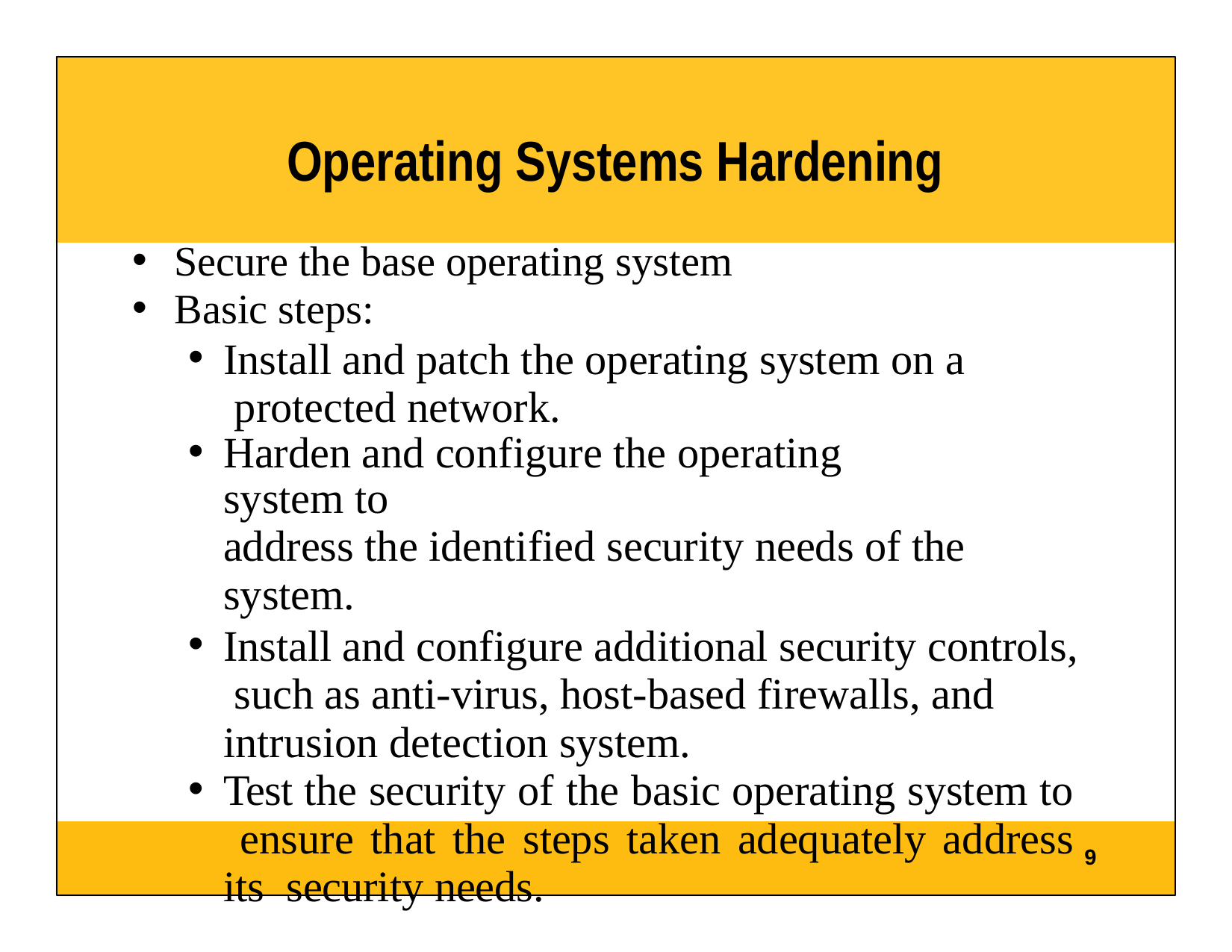

# Operating Systems Hardening
Secure the base operating system
Basic steps:
Install and patch the operating system on a  protected network.
Harden and configure the operating system to
address the identified security needs of the system.
Install and configure additional security controls,  such as anti-virus, host-based firewalls, and  intrusion detection system.
Test the security of the basic operating system to  ensure that the steps taken adequately address its  security needs.
9